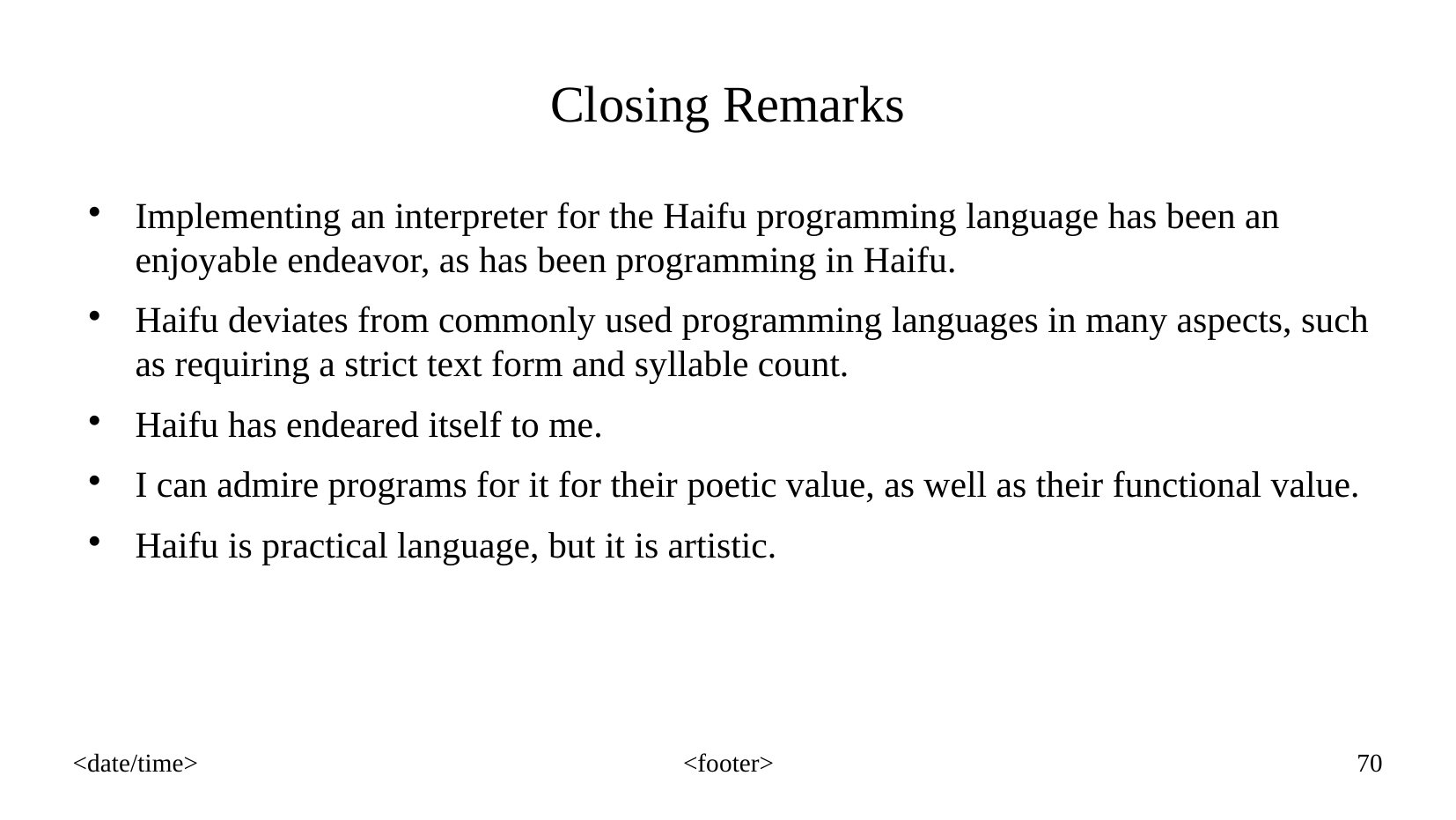

Closing Remarks
Implementing an interpreter for the Haifu programming language has been an enjoyable endeavor, as has been programming in Haifu.
Haifu deviates from commonly used programming languages in many aspects, such as requiring a strict text form and syllable count.
Haifu has endeared itself to me.
I can admire programs for it for their poetic value, as well as their functional value.
Haifu is practical language, but it is artistic.